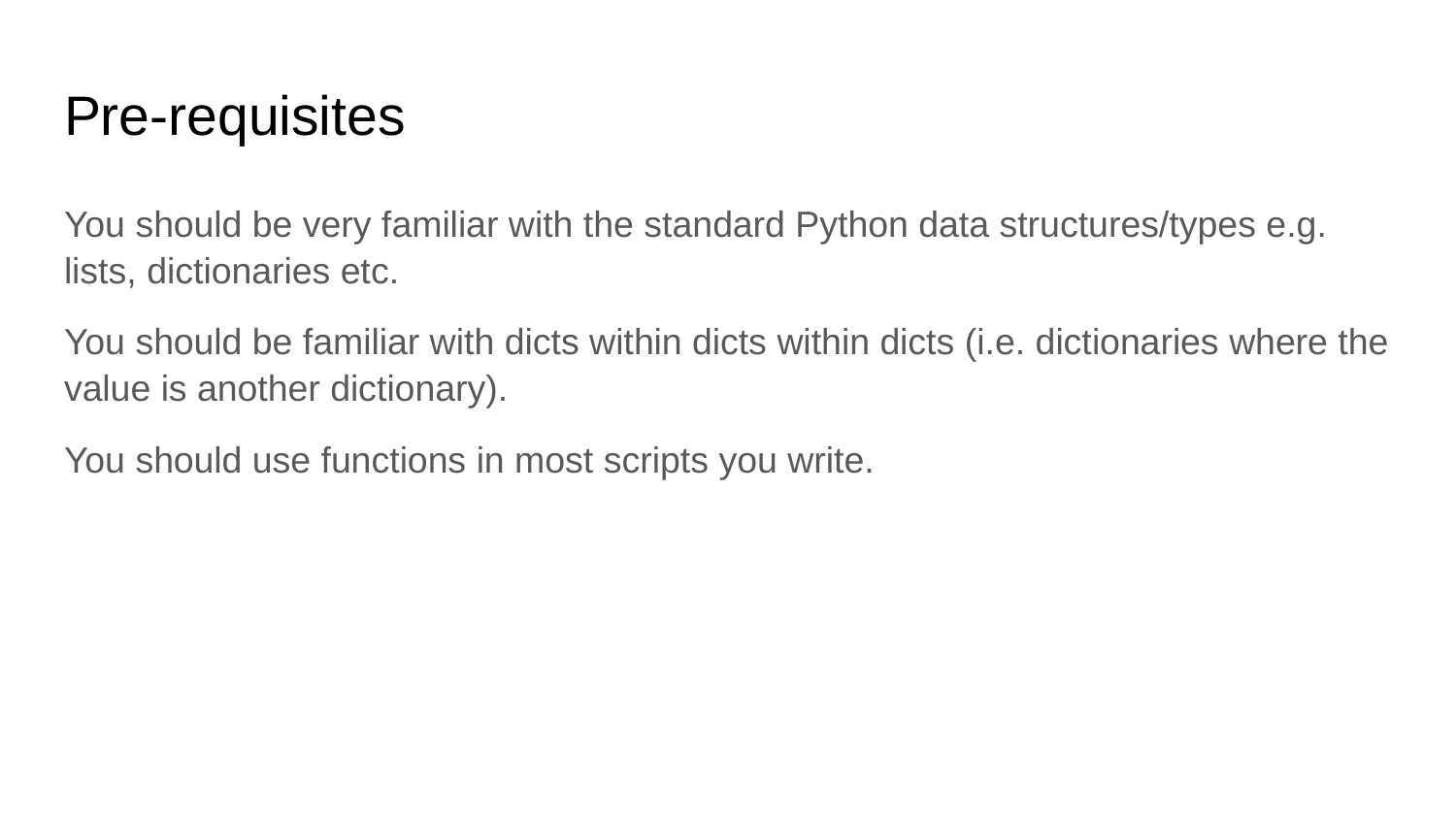

# Pre-requisites
You should be very familiar with the standard Python data structures/types e.g. lists, dictionaries etc.
You should be familiar with dicts within dicts within dicts (i.e. dictionaries where the value is another dictionary).
You should use functions in most scripts you write.